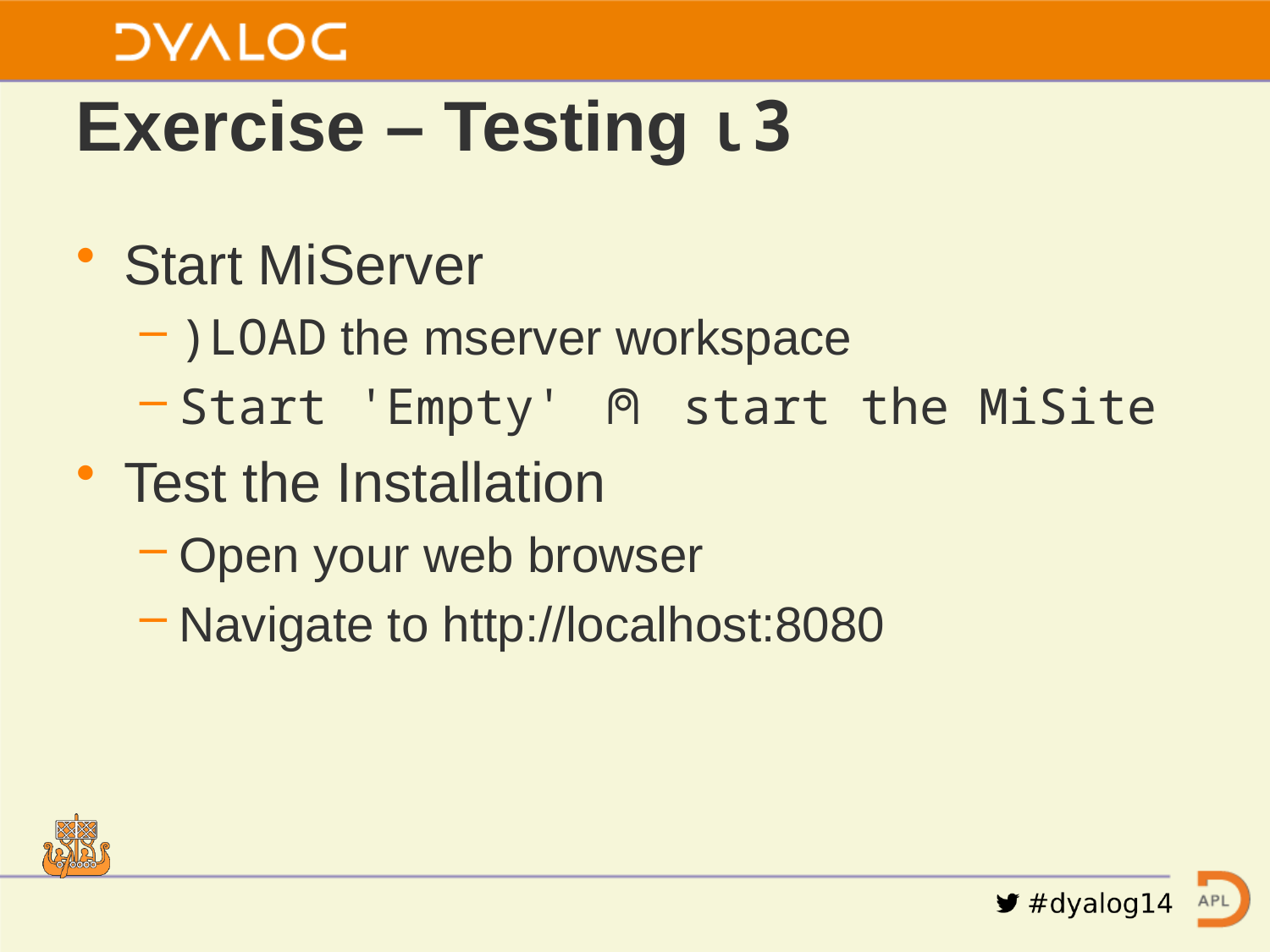

# Exercise – Testing ⍳3
Start MiServer
)LOAD the mserver workspace
Start 'Empty' ⍝ start the MiSite
Test the Installation
Open your web browser
Navigate to http://localhost:8080